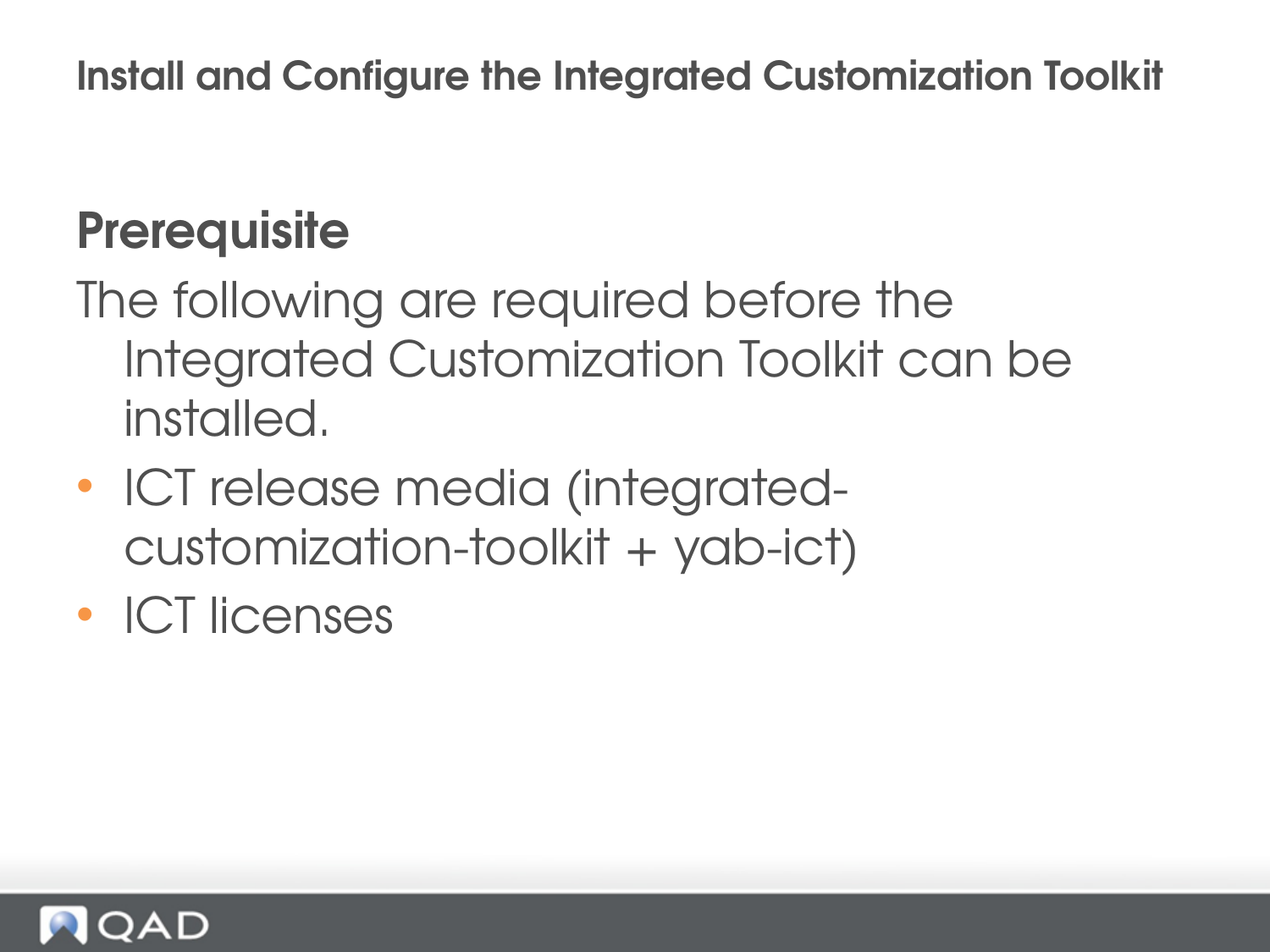

# Install and Configure the Integrated Customization Toolkit

Prerequisite
The following are required before the Integrated Customization Toolkit can be installed.
ICT release media (integrated-customization-toolkit + yab-ict)
ICT licenses